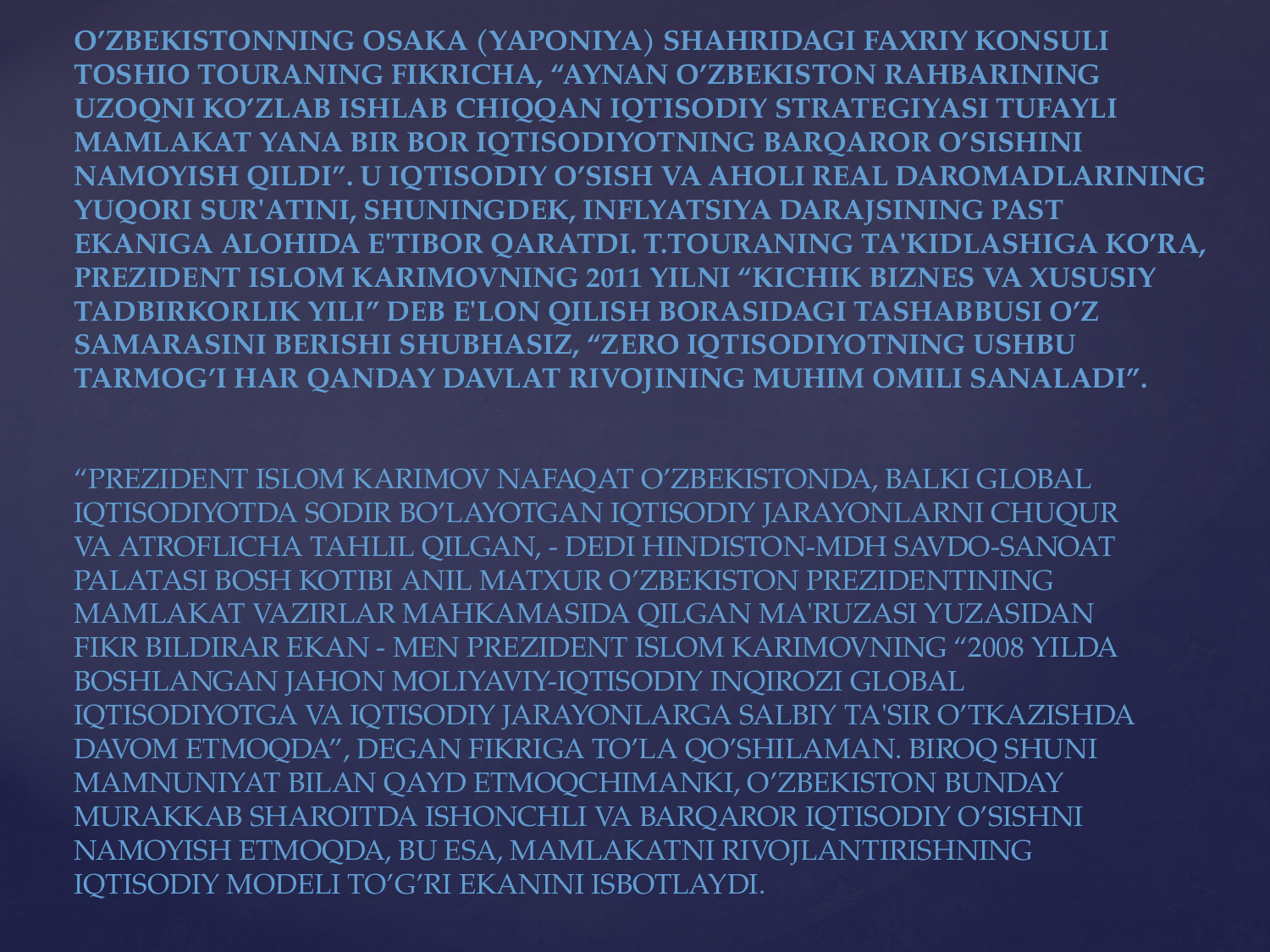

O’zbekistonning Osaka (Yaponiya) shahridagi faxriy konsuli Toshio Touraning fikricha, “aynan O’zbekiston rahbarining uzoqni ko’zlab ishlab chiqqan iqtisodiy strategiyasi tufayli mamlakat yana bir bor iqtisodiyotning barqaror o’sishini namoyish qildi”. U iqtisodiy o’sish va aholi real daromadlarining yuqori sur'atini, shuningdek, inflyatsiya darajsining past ekaniga alohida e'tibor qaratdi. T.Touraning ta'kidlashiga ko’ra, Prezident Islom Karimovning 2011 yilni “Kichik biznes va xususiy tadbirkorlik yili” deb e'lon qilish borasidagi tashabbusi o’z samarasini berishi shubhasiz, “Zero iqtisodiyotning ushbu tarmog’i har qanday davlat rivojining muhim omili sanaladi”.

“Prezident Islom Karimov nafaqat O’zbekistonda, balki global iqtisodiyotda sodir bo’layotgan iqtisodiy jarayonlarni chuqur va atroflicha tahlil qilgan, - dedi Hindiston-MDH savdo-sanoat palatasi bosh kotibi Anil Matxur O’zbekiston Prezidentining mamlakat Vazirlar Mahkamasida qilgan ma'ruzasi yuzasidan fikr bildirar ekan - Men Prezident Islom Karimovning “2008 yilda boshlangan jahon moliyaviy-iqtisodiy inqirozi global iqtisodiyotga va iqtisodiy jarayonlarga salbiy ta'sir o’tkazishda davom etmoqda”, degan fikriga to’la qo’shilaman. Biroq shuni mamnuniyat bilan qayd etmoqchimanki, O’zbekiston bunday murakkab sharoitda ishonchli va barqaror iqtisodiy o’sishni namoyish etmoqda, bu esa, mamlakatni rivojlantirishning iqtisodiy modeli to’g’ri ekanini isbotlaydi.